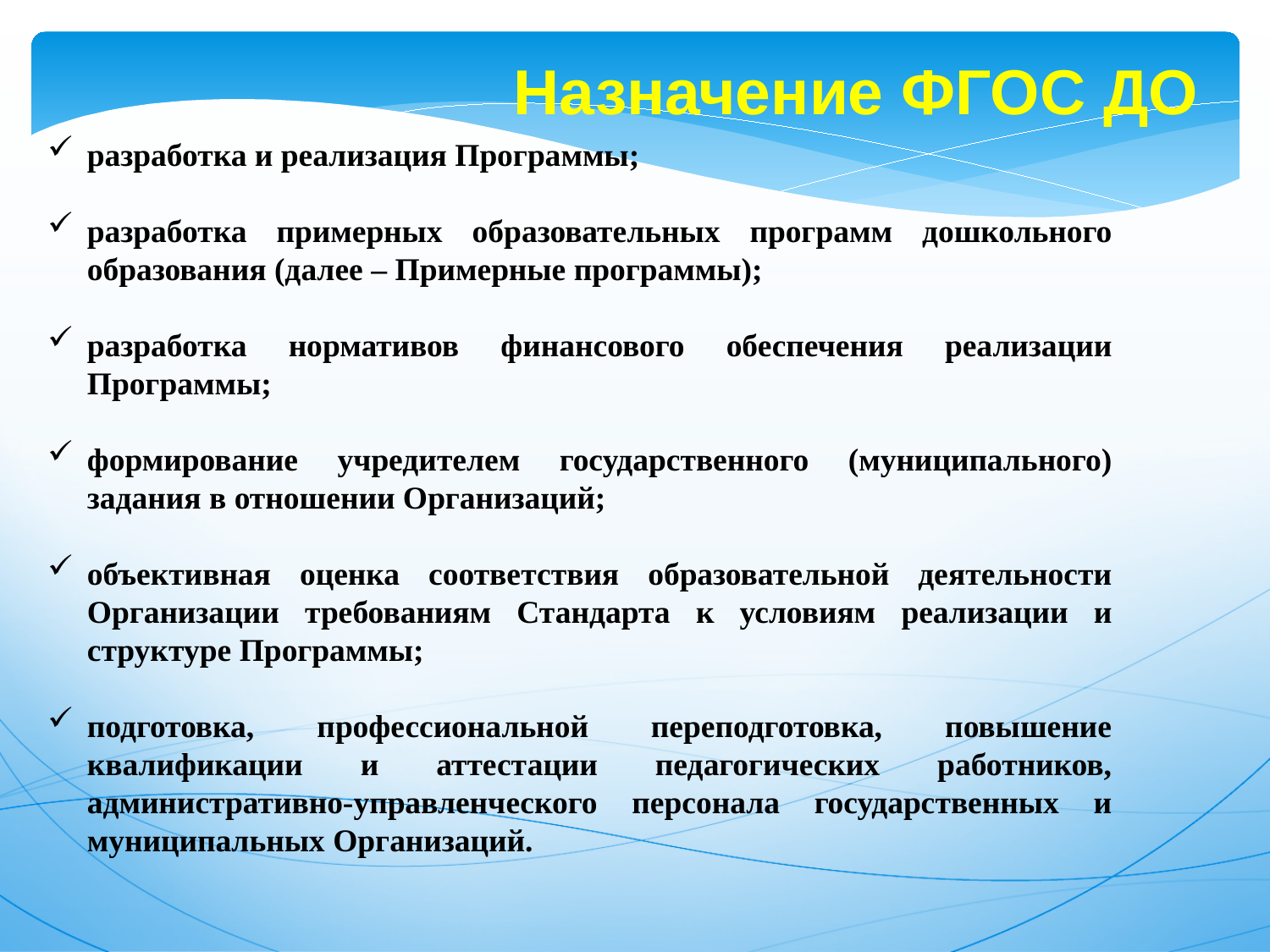

Назначение ФГОС ДО
разработка и реализация Программы;

разработка примерных образовательных программ дошкольного образования (далее – Примерные программы);

разработка нормативов финансового обеспечения реализации Программы;

формирование учредителем государственного (муниципального) задания в отношении Организаций;

объективная оценка соответствия образовательной деятельности Организации требованиям Стандарта к условиям реализации и структуре Программы;

подготовка, профессиональной переподготовка, повышение квалификации и аттестации педагогических работников, административно-управленческого персонала государственных и муниципальных Организаций.